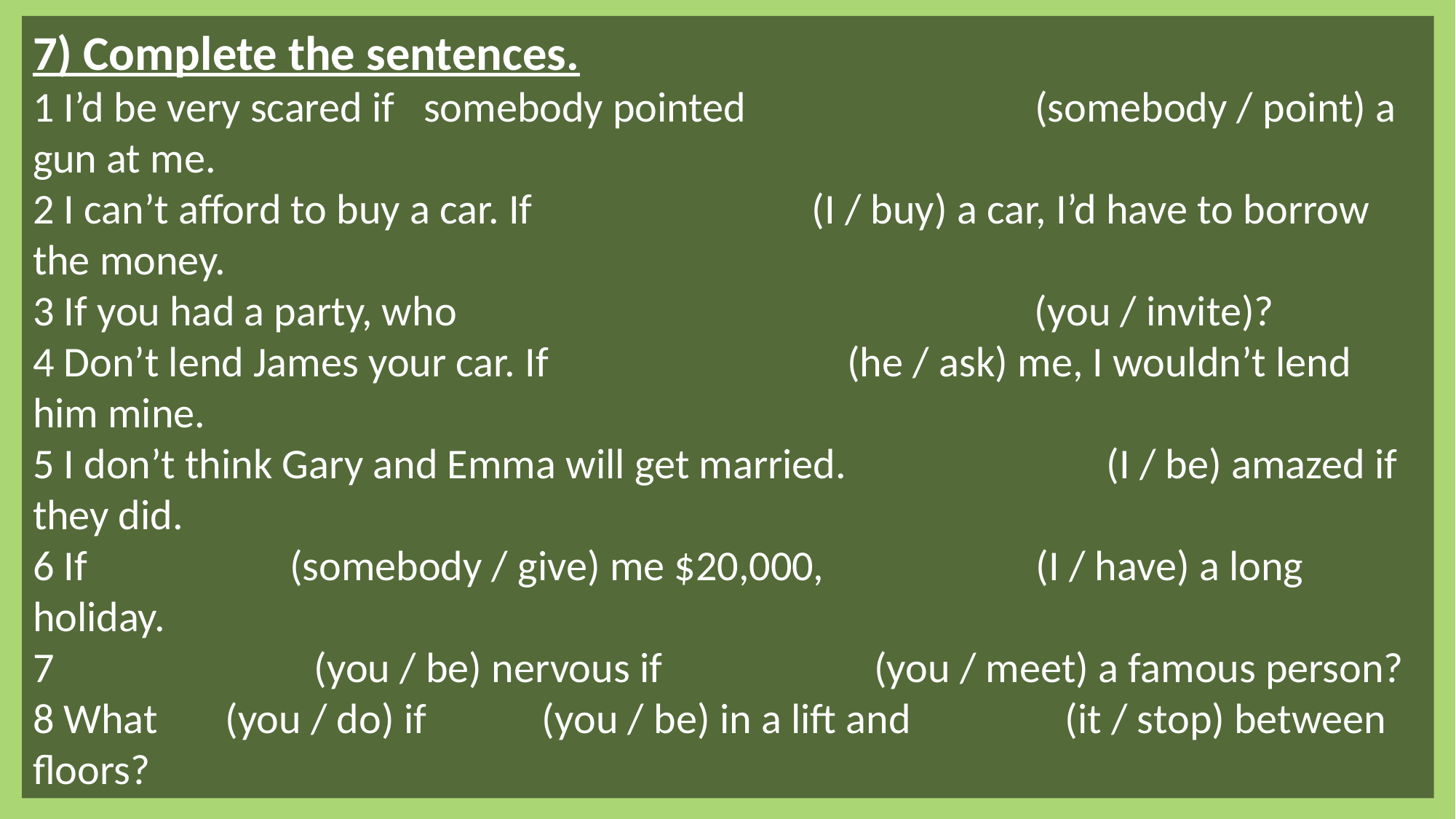

7) Complete the sentences.
1 I’d be very scared if   somebody pointed                              (somebody / point) a gun at me.
2 I can’t afford to buy a car. If                             (I / buy) a car, I’d have to borrow the money.
3 If you had a party, who                                                            (you / invite)?
4 Don’t lend James your car. If                               (he / ask) me, I wouldn’t lend him mine.
5 I don’t think Gary and Emma will get married.                           (I / be) amazed if they did.
6 If                     (somebody / give) me $20,000,                      (I / have) a long holiday.
7                           (you / be) nervous if                      (you / meet) a famous person?
8 What       (you / do) if            (you / be) in a lift and                (it / stop) between floors?